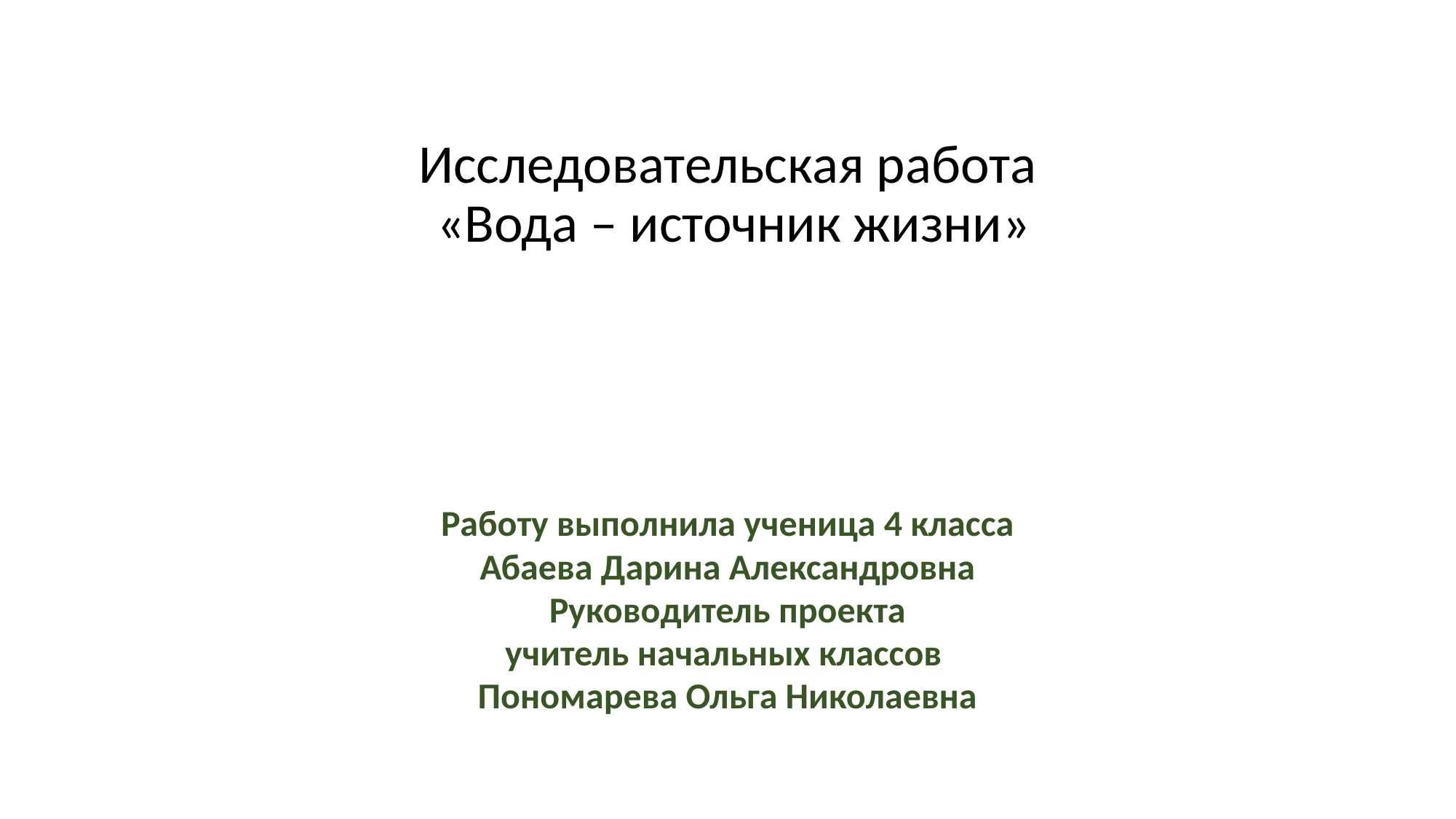

# Исследовательская работа «Вода – источник жизни»
Работу выполнила ученица 4 класса
Абаева Дарина Александровна
Руководитель проекта
учитель начальных классов
Пономарева Ольга Николаевна